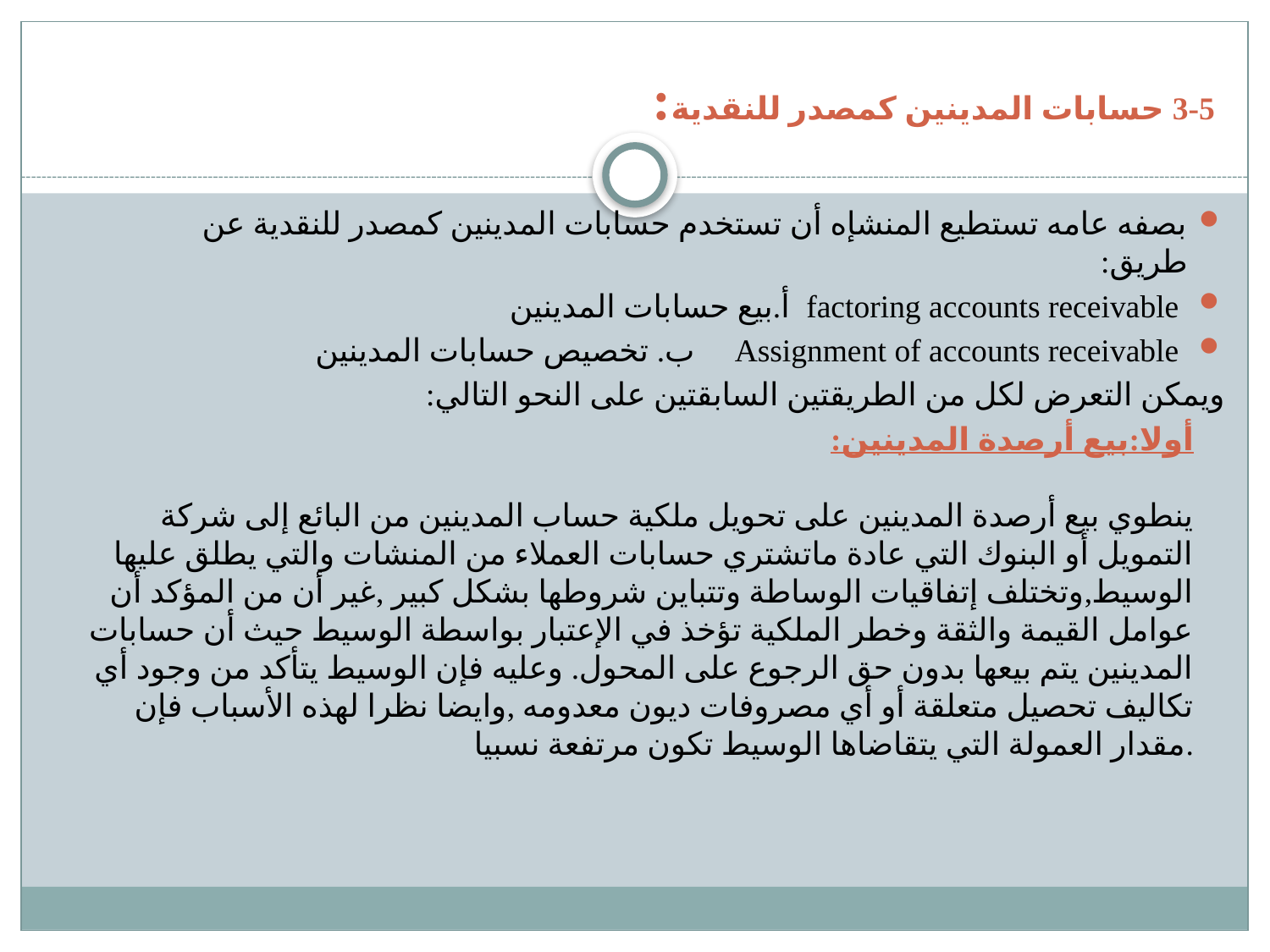

# 3-5 حسابات المدينين كمصدر للنقدية:

بصفه عامه تستطيع المنشإه أن تستخدم حسابات المدينين كمصدر للنقدية عن طريق:
 factoring accounts receivable  أ.بيع حسابات المدينين
 Assignment of accounts receivable     ب. تخصيص حسابات المدينين
ويمكن التعرض لكل من الطريقتين السابقتين على النحو التالي:

أولا:بيع أرصدة المدينين:
ينطوي بيع أرصدة المدينين على تحويل ملكية حساب المدينين من البائع إلى شركة التمويل أو البنوك التي عادة ماتشتري حسابات العملاء من المنشات والتي يطلق عليها الوسيط,وتختلف إتفاقيات الوساطة وتتباين شروطها بشكل كبير ,غير أن من المؤكد أن عوامل القيمة والثقة وخطر الملكية تؤخذ في الإعتبار بواسطة الوسيط حيث أن حسابات المدينين يتم بيعها بدون حق الرجوع على المحول. وعليه فإن الوسيط يتأكد من وجود أي تكاليف تحصيل متعلقة أو أي مصروفات ديون معدومه ,وايضا نظرا لهذه الأسباب فإن مقدار العمولة التي يتقاضاها الوسيط تكون مرتفعة نسبيا.